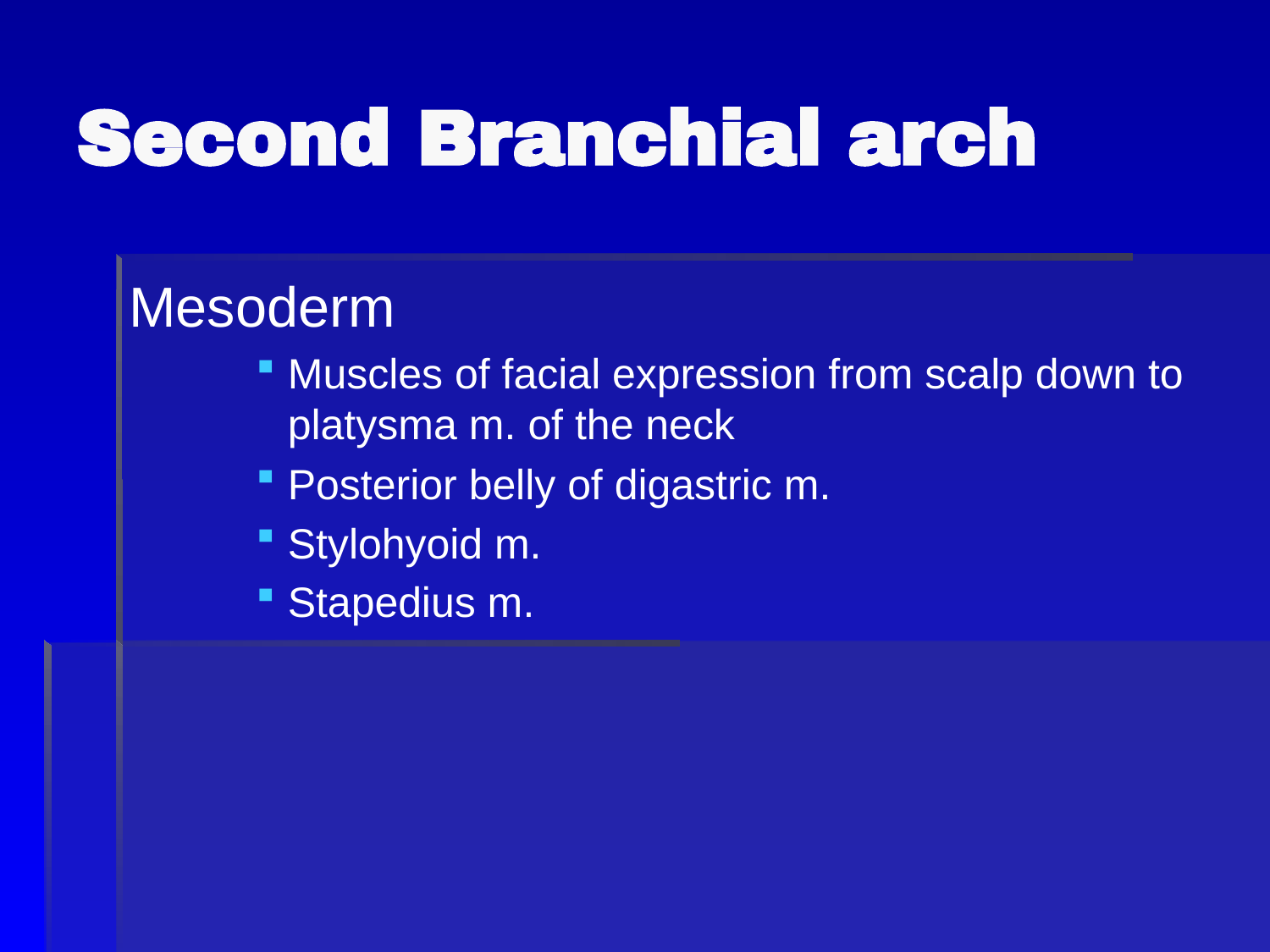

# Second Branchial arch
Mesoderm
Muscles of facial expression from scalp down to platysma m. of the neck
Posterior belly of digastric m.
Stylohyoid m.
Stapedius m.